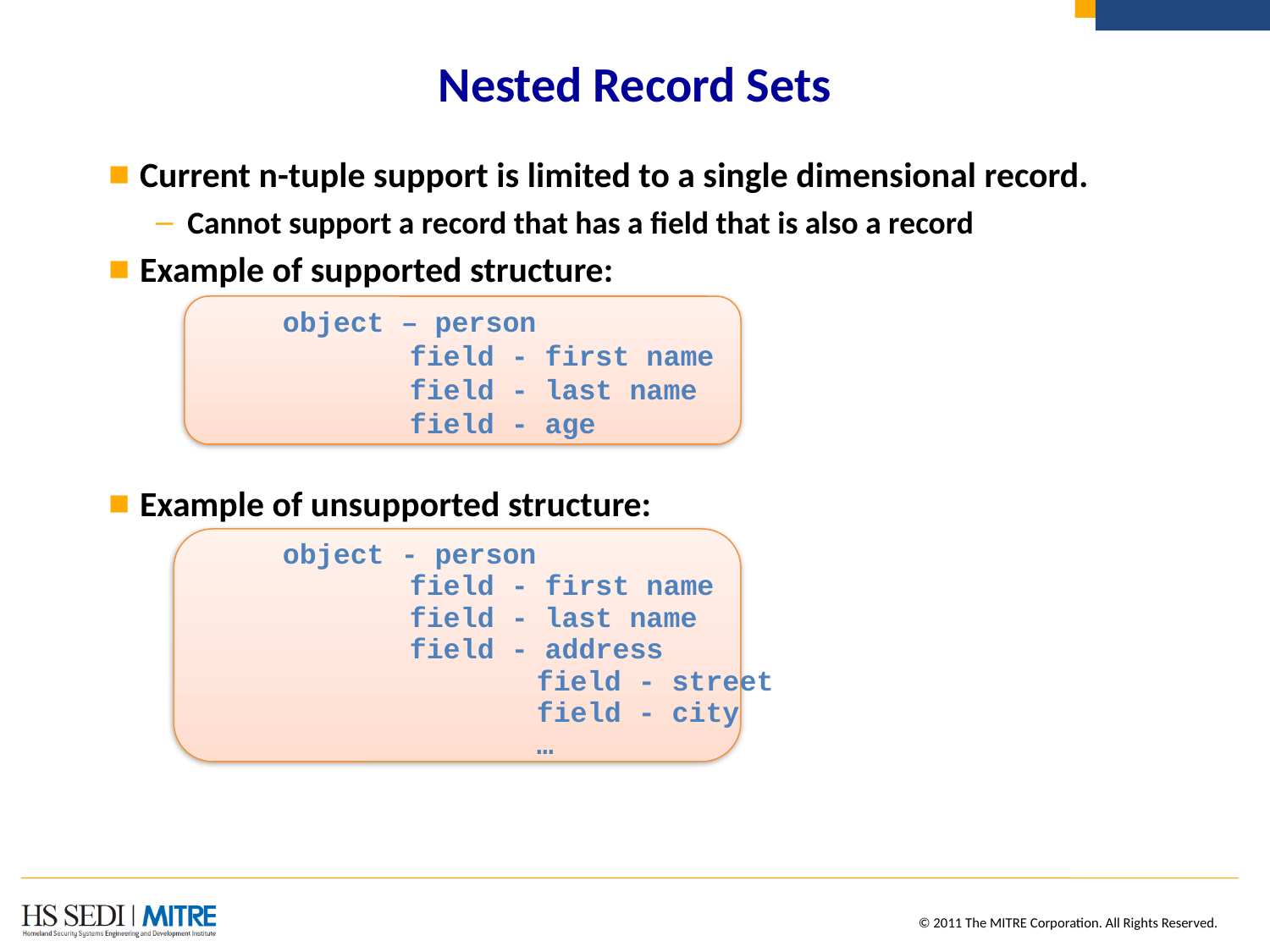

# Nested Record Sets
Current n-tuple support is limited to a single dimensional record.
Cannot support a record that has a field that is also a record
Example of supported structure:
	object – person
		field - first name
		field - last name
		field - age

Example of unsupported structure:
	object - person
		field - first name
		field - last name
		field - address
  			field - street
	  		field - city
   			…